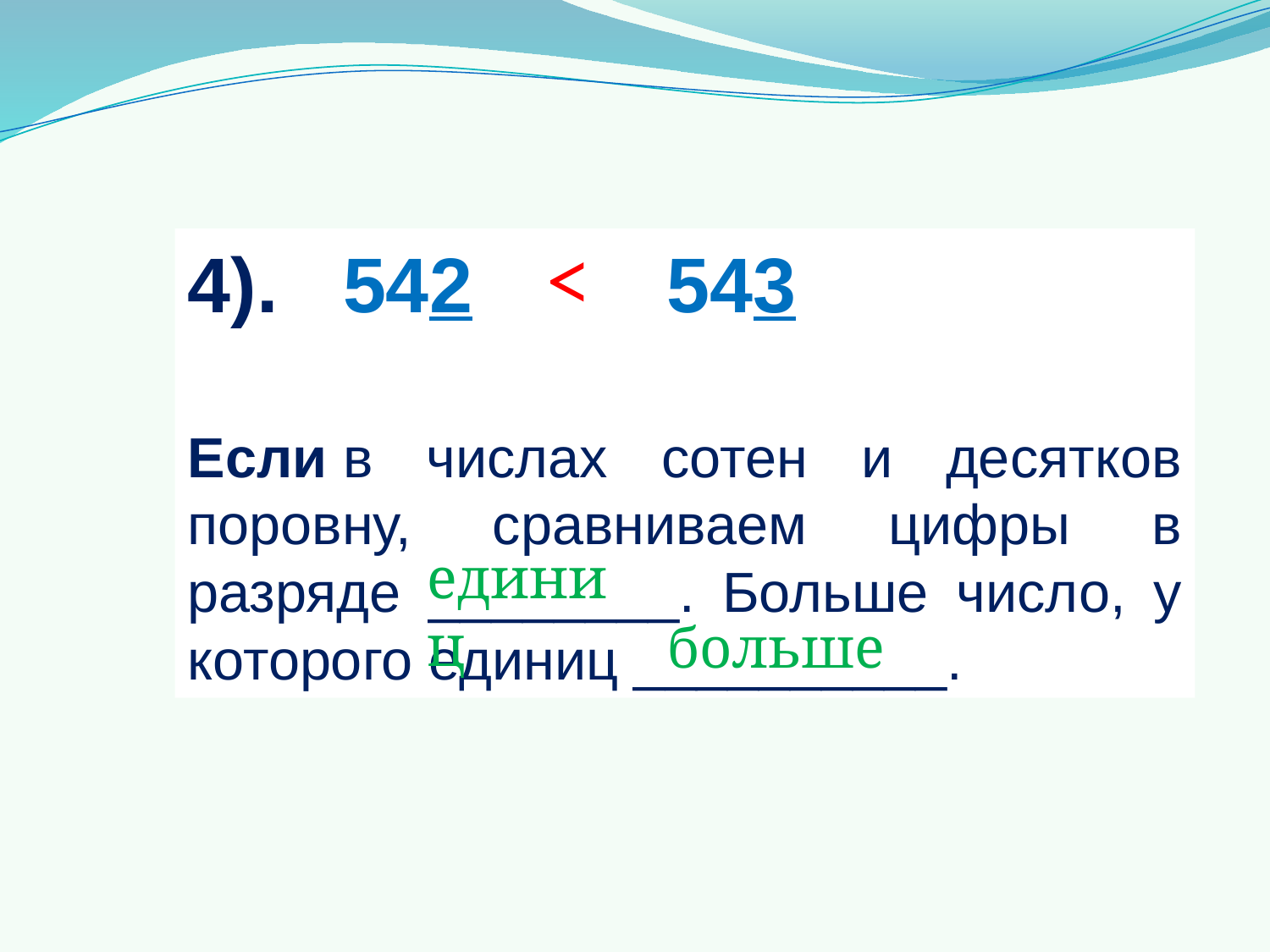

4).   542         543

Если в числах сотен и десятков поровну, сравниваем цифры в разряде ________. Больше число, у которого единиц __________.
<
единиц
больше